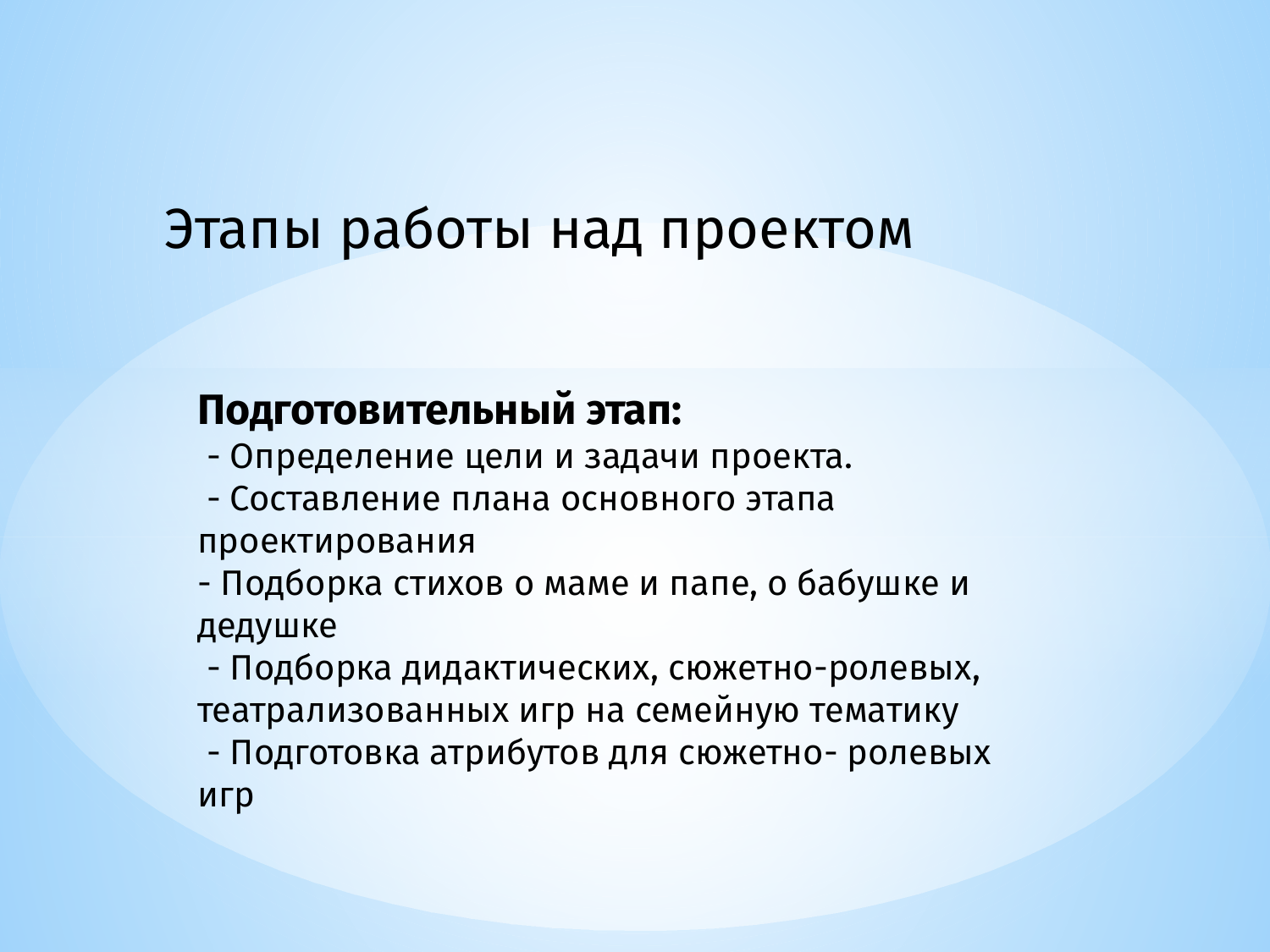

Этапы работы над проектом

Подготовительный этап:
 - Определение цели и задачи проекта.
 - Составление плана основного этапа проектирования
- Подборка стихов о маме и папе, о бабушке и дедушке
 - Подборка дидактических, сюжетно-ролевых, театрализованных игр на семейную тематику
 - Подготовка атрибутов для сюжетно- ролевых игр